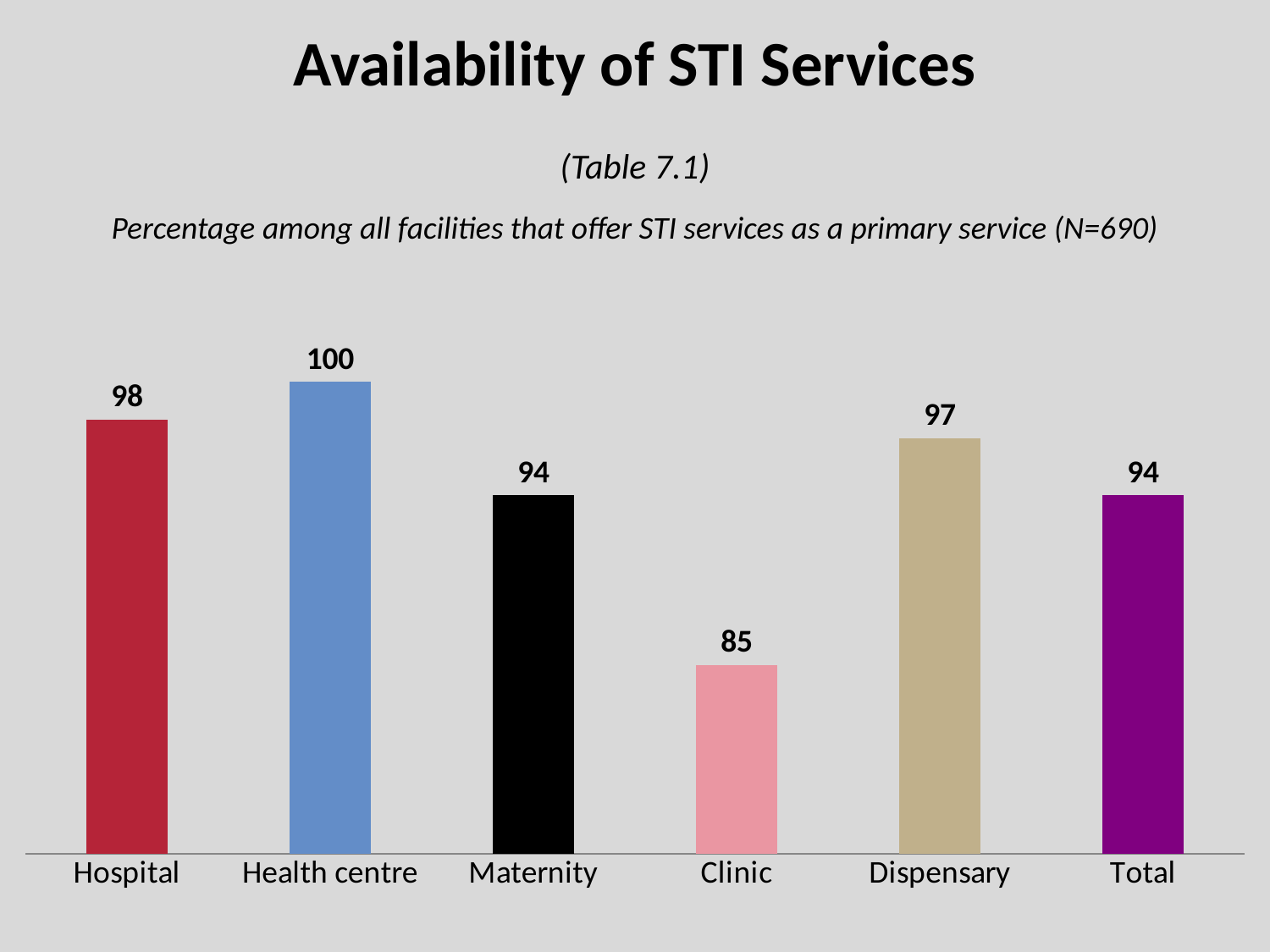

# Availability of STI Services
(Table 7.1)
Percentage among all facilities that offer STI services as a primary service (N=690)

### Chart

| Category |  |
|---|---|
| Hospital | 98.0 |
| Health centre | 100.0 |
| Maternity | 94.0 |
| Clinic | 85.0 |
| Dispensary | 97.0 |
| Total | 94.0 |